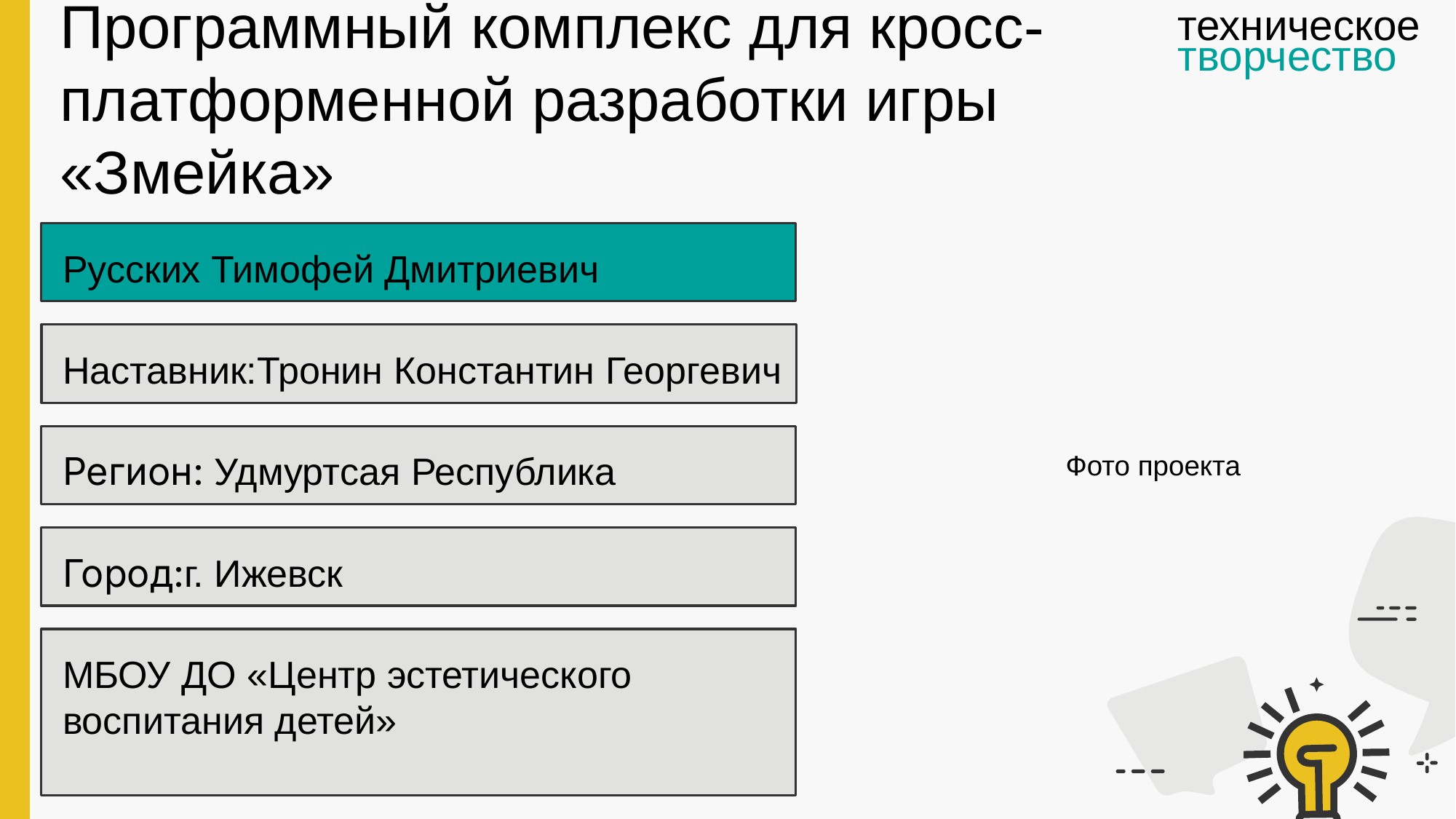

Программный комплекс для кросс-платформенной разработки игры «Змейка»

техническое
творчество

Русских Тимофей Дмитриевич

Наставник:Тронин Константин Георгевич

Регион: Удмуртcая Республика
Фото проекта

Город:г. Ижевск

МБОУ ДО «Центр эстетического воспитания детей»